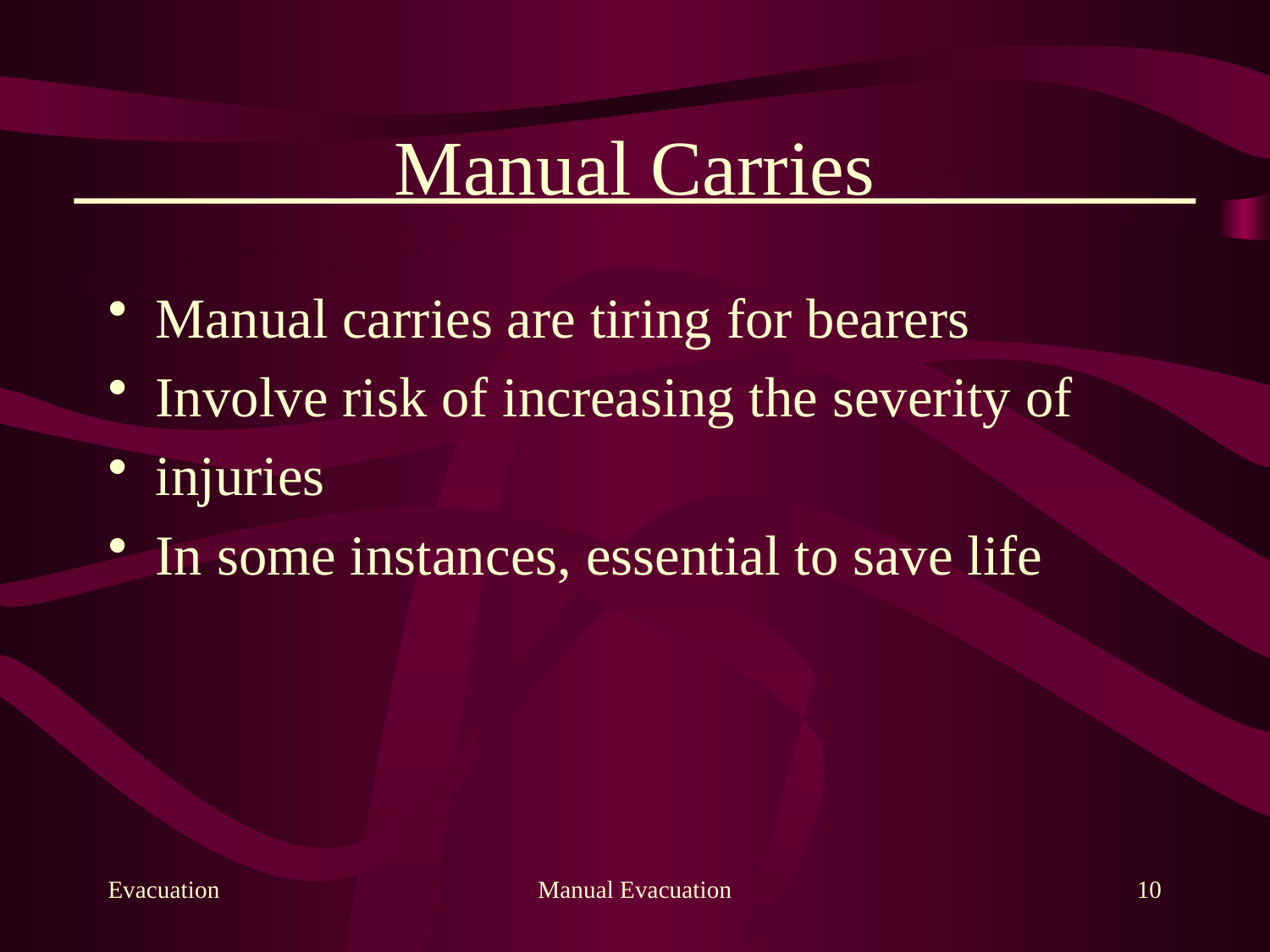

# Manual Carries

Manual carries are tiring for bearers
Involve risk of increasing the severity of
injuries
In some instances, essential to save life

Evacuation
Manual Evacuation
10